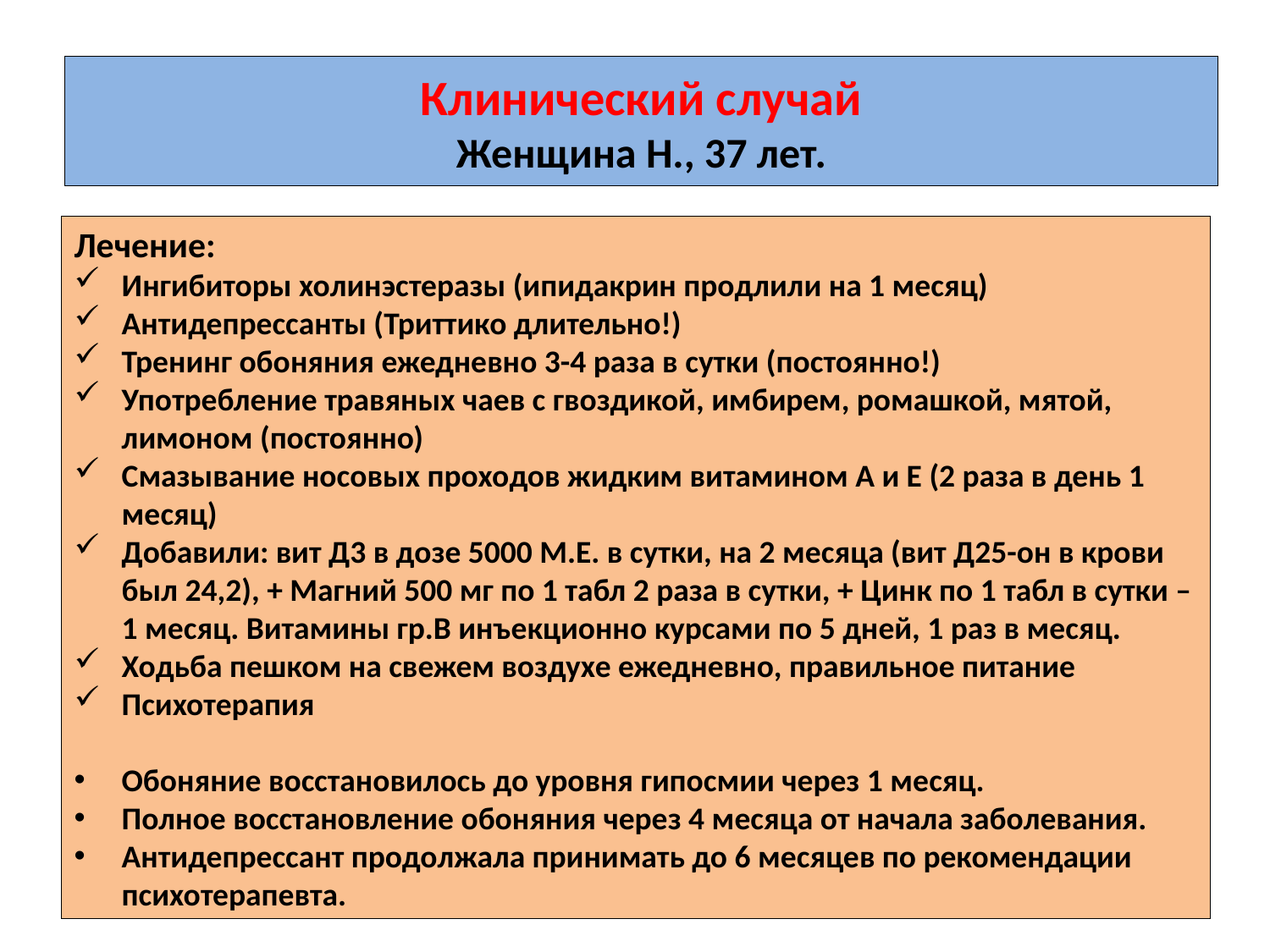

# Клинический случай Женщина Н., 37 лет.
Лечение:
Ингибиторы холинэстеразы (ипидакрин продлили на 1 месяц)
Антидепрессанты (Триттико длительно!)
Тренинг обоняния ежедневно 3-4 раза в сутки (постоянно!)
Употребление травяных чаев с гвоздикой, имбирем, ромашкой, мятой, лимоном (постоянно)
Смазывание носовых проходов жидким витамином А и Е (2 раза в день 1 месяц)
Добавили: вит Д3 в дозе 5000 М.Е. в сутки, на 2 месяца (вит Д25-он в крови был 24,2), + Магний 500 мг по 1 табл 2 раза в сутки, + Цинк по 1 табл в сутки – 1 месяц. Витамины гр.В инъекционно курсами по 5 дней, 1 раз в месяц.
Ходьба пешком на свежем воздухе ежедневно, правильное питание
Психотерапия

Обоняние восстановилось до уровня гипосмии через 1 месяц.
Полное восстановление обоняния через 4 месяца от начала заболевания.
Антидепрессант продолжала принимать до 6 месяцев по рекомендации психотерапевта.